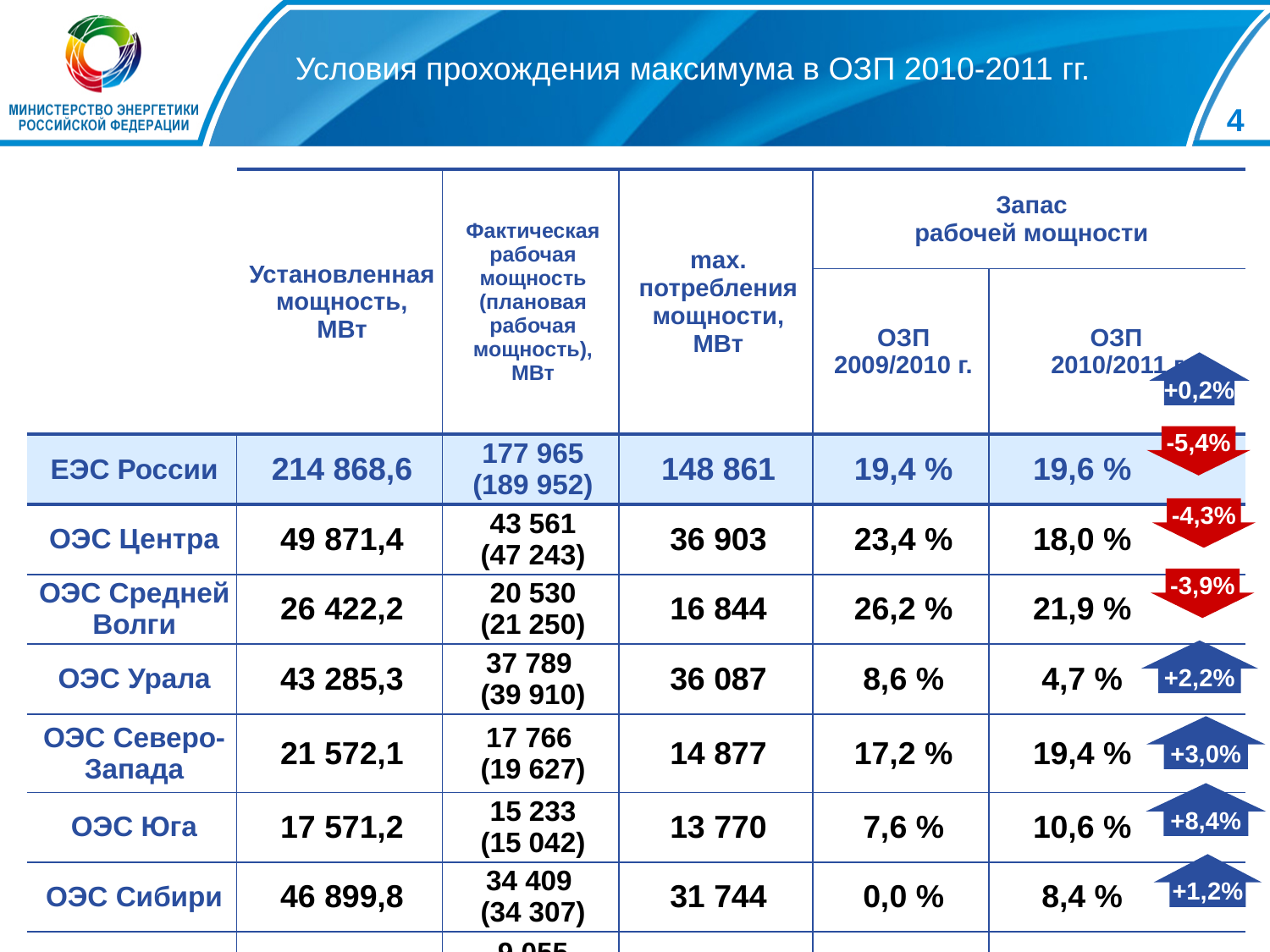

4
Условия прохождения максимума в ОЗП 2010-2011 гг.
|  | Установленная мощность, МВт | Фактическая рабочая мощность (плановая рабочая мощность), МВт | max. потребления мощности, МВт | Запас рабочей мощности |  |
| --- | --- | --- | --- | --- | --- |
|  |  |  |  | ОЗП 2009/2010 г. | ОЗП 2010/2011 г. |
| ЕЭС России | 214 868,6 | 177 965 (189 952) | 148 861 | 19,4 % | 19,6 % |
| ОЭС Центра | 49 871,4 | 43 561 (47 243) | 36 903 | 23,4 % | 18,0 % |
| ОЭС Средней Волги | 26 422,2 | 20 530 (21 250) | 16 844 | 26,2 % | 21,9 % |
| ОЭС Урала | 43 285,3 | 37 789 (39 910) | 36 087 | 8,6 % | 4,7 % |
| ОЭС Северо-Запада | 21 572,1 | 17 766 (19 627) | 14 877 | 17,2 % | 19,4 % |
| ОЭС Юга | 17 571,2 | 15 233 (15 042) | 13 770 | 7,6 % | 10,6 % |
| ОЭС Сибири | 46 899,8 | 34 409 (34 307) | 31 744 | 0,0 % | 8,4 % |
| ОЭС Востока | 9 246,6 | 9 055 (8 984) | 5 260 | 70,9 % | 72,1 % |
+0,2%
-5,4%
-4,3%
-3,9%
+2,2%
+3,0%
+8,4%
+1,2%